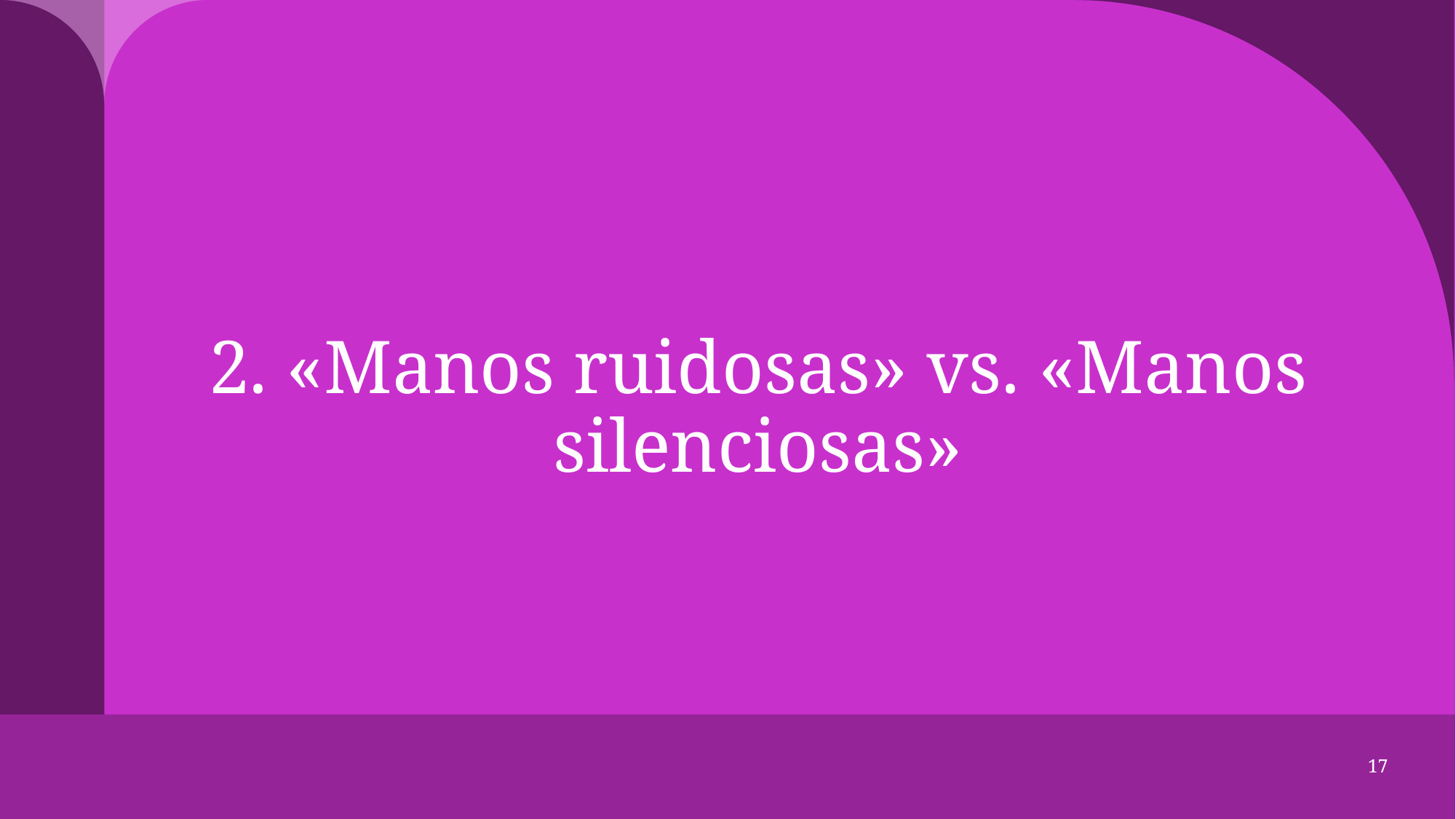

# 2. «Manos ruidosas» vs. «Manos silenciosas»
17